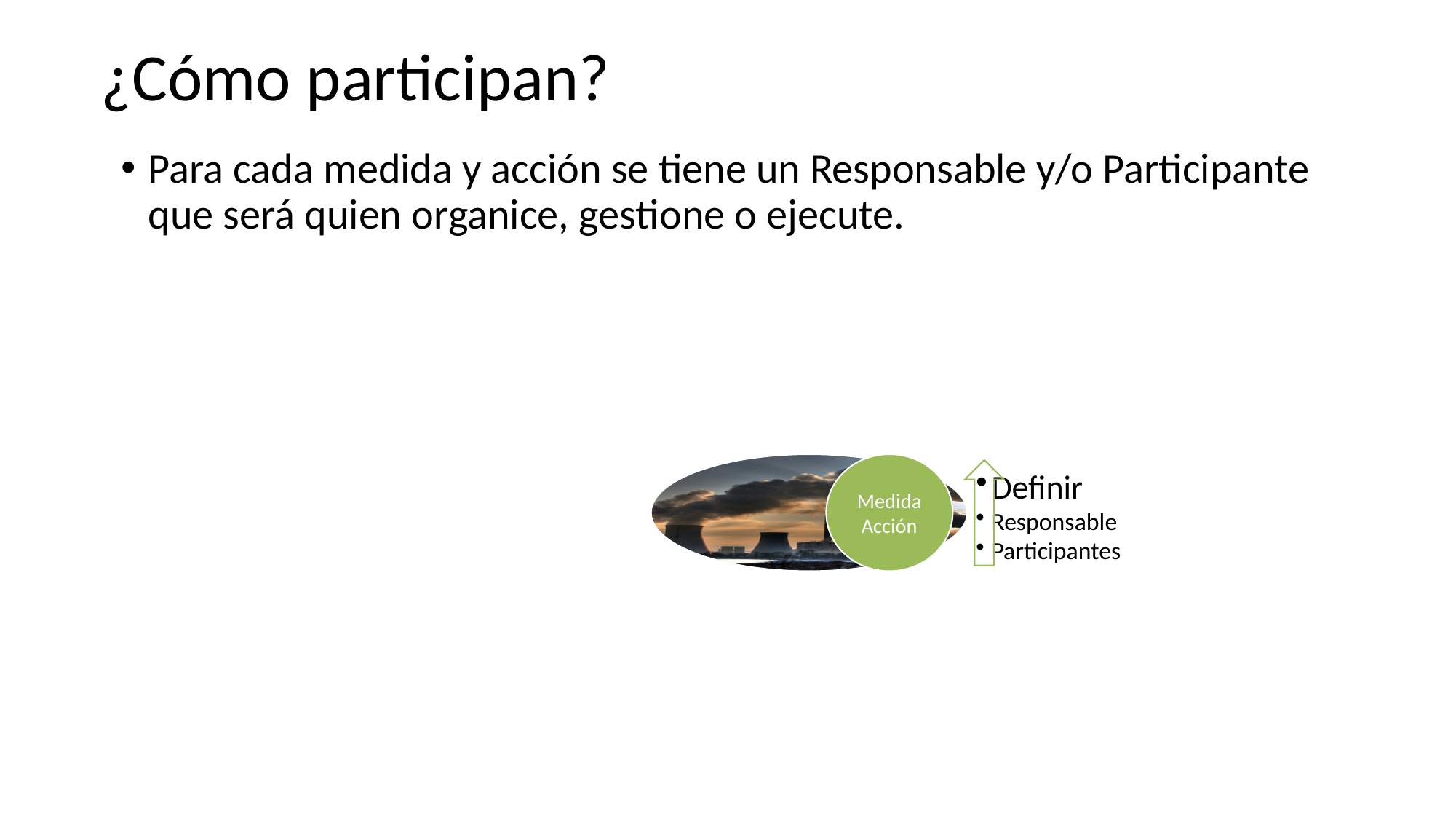

# ¿Cómo participan?
Para cada medida y acción se tiene un Responsable y/o Participante que será quien organice, gestione o ejecute.
Medida Acción
Definir
Participantes
Responsable